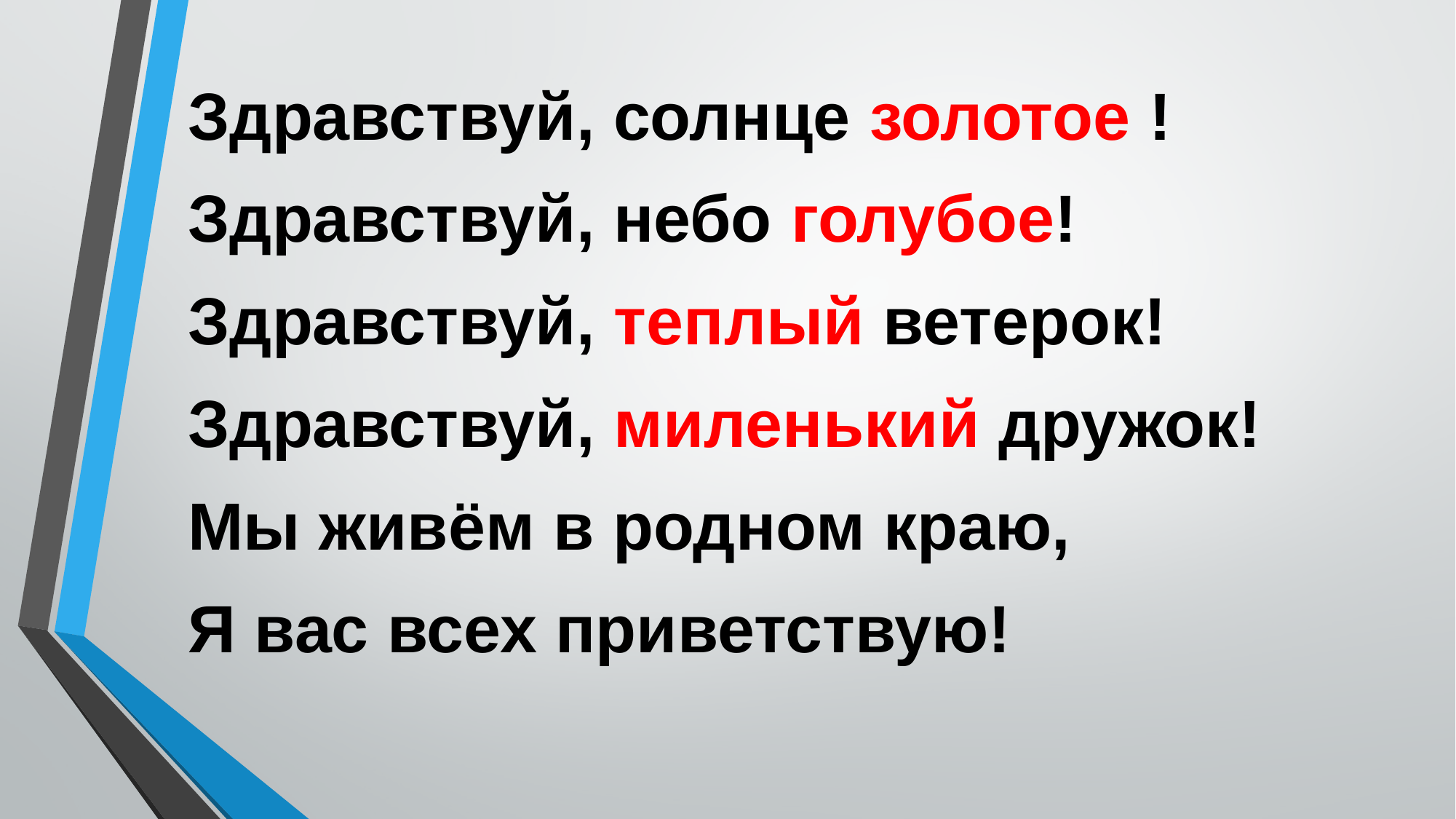

Здравствуй, солнце золотое !
Здравствуй, небо голубое!
Здравствуй, теплый ветерок!
Здравствуй, миленький дружок!
Мы живём в родном краю,
Я вас всех приветствую!

#